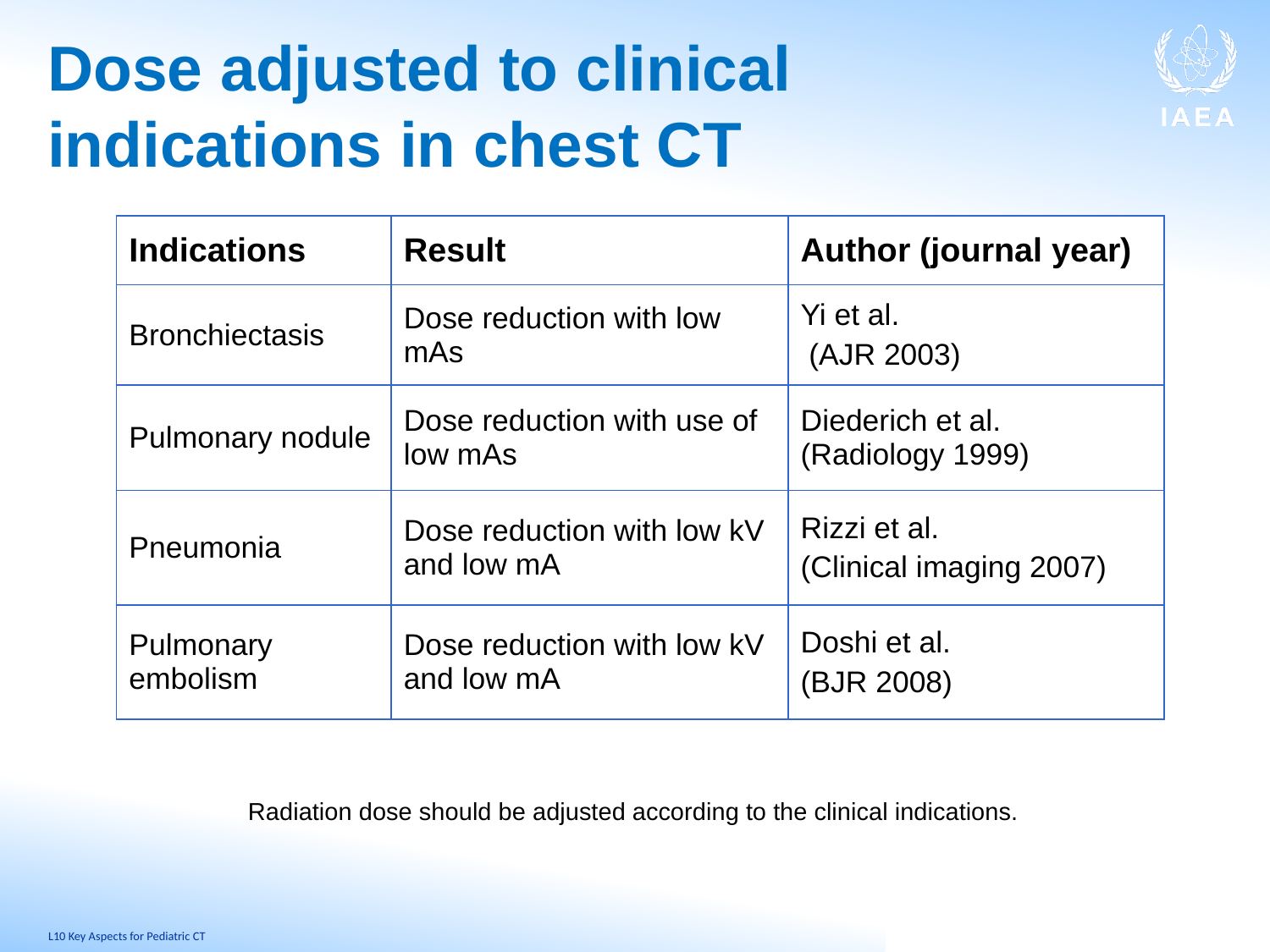

# Dose adjusted to clinical indications in chest CT
| Indications | Result | Author (journal year) |
| --- | --- | --- |
| Bronchiectasis | Dose reduction with low mAs | Yi et al. (AJR 2003) |
| Pulmonary nodule | Dose reduction with use of low mAs | Diederich et al. (Radiology 1999) |
| Pneumonia | Dose reduction with low kV and low mA | Rizzi et al. (Clinical imaging 2007) |
| Pulmonary embolism | Dose reduction with low kV and low mA | Doshi et al. (BJR 2008) |
Radiation dose should be adjusted according to the clinical indications.